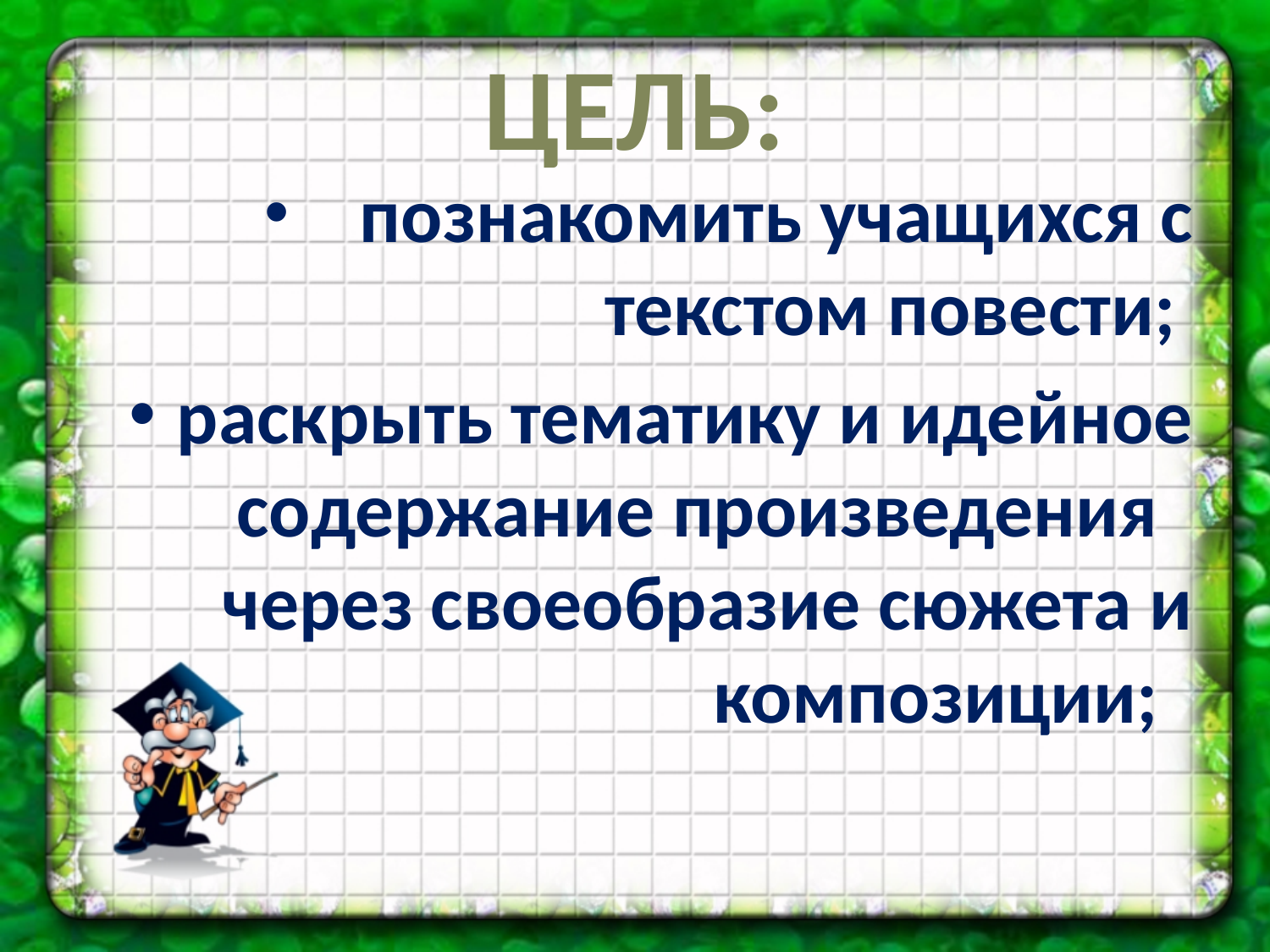

# ЦЕЛЬ:
   познакомить учащихся с текстом повести;
раскрыть тематику и идейное содержание произведения   через своеобразие сюжета и композиции;